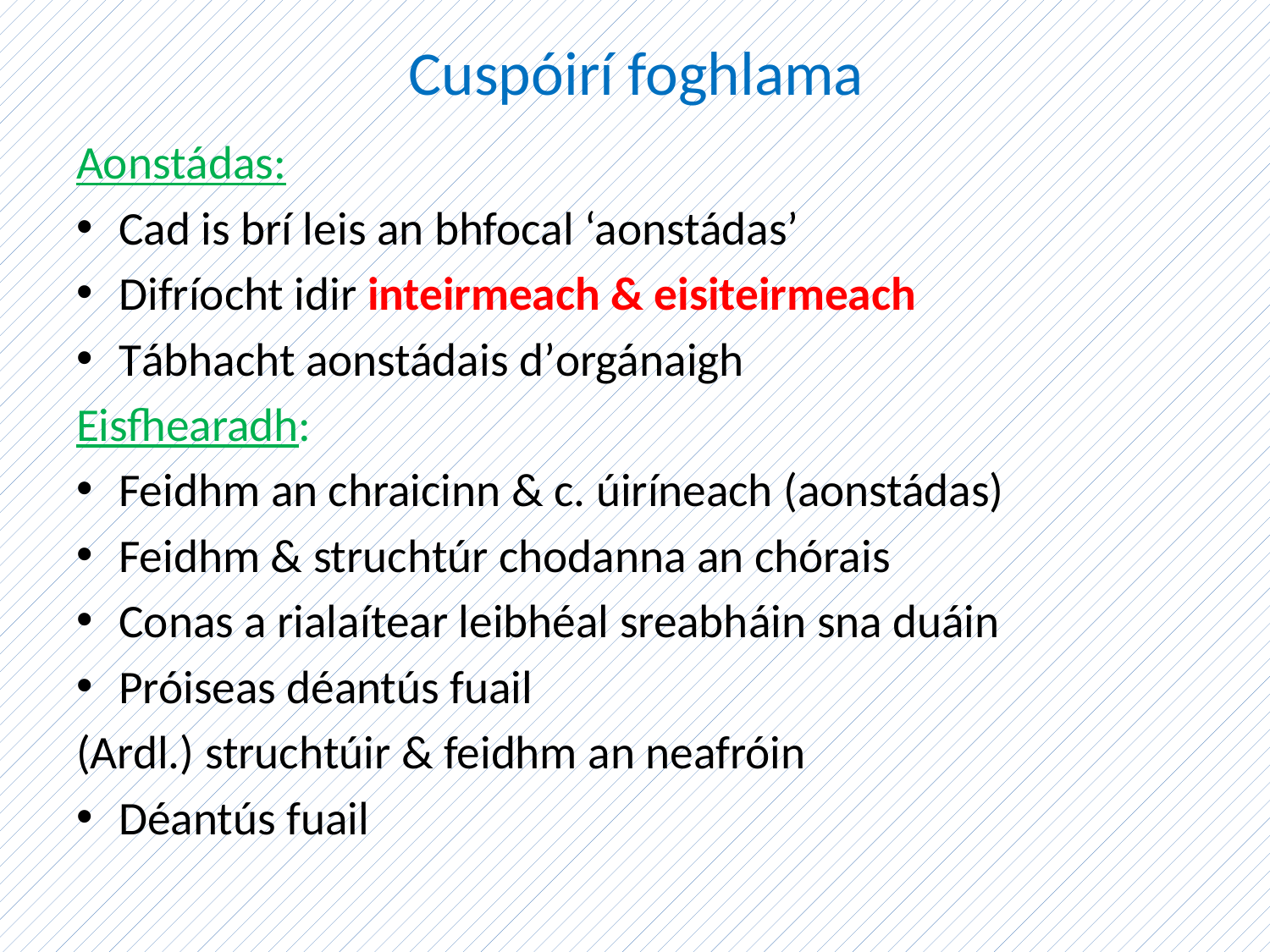

# Cuspóirí foghlama
Aonstádas:
Cad is brí leis an bhfocal ‘aonstádas’
Difríocht idir inteirmeach & eisiteirmeach
Tábhacht aonstádais d’orgánaigh
Eisfhearadh:
Feidhm an chraicinn & c. úiríneach (aonstádas)
Feidhm & struchtúr chodanna an chórais
Conas a rialaítear leibhéal sreabháin sna duáin
Próiseas déantús fuail
(Ardl.) struchtúir & feidhm an neafróin
Déantús fuail